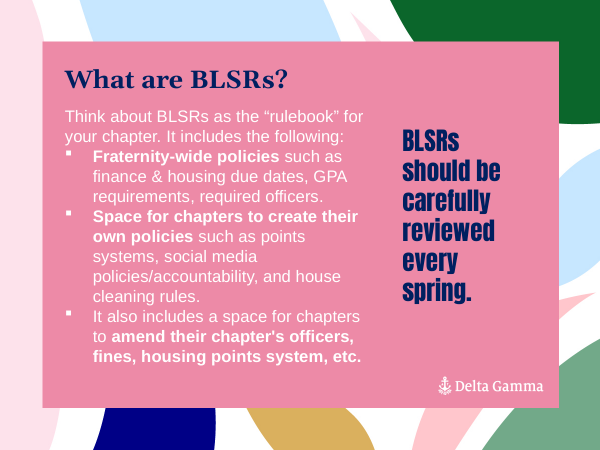

What are BLSRs?
Think about BLSRs as the “rulebook” for your chapter. It includes the following:
Fraternity-wide policies such as finance & housing due dates, GPA requirements, required officers.
Space for chapters to create their own policies such as points systems, social media policies/accountability, and house cleaning rules.
It also includes a space for chapters to amend their chapter's officers, fines, housing points system, etc.
BLSRs should be carefully reviewed every spring.